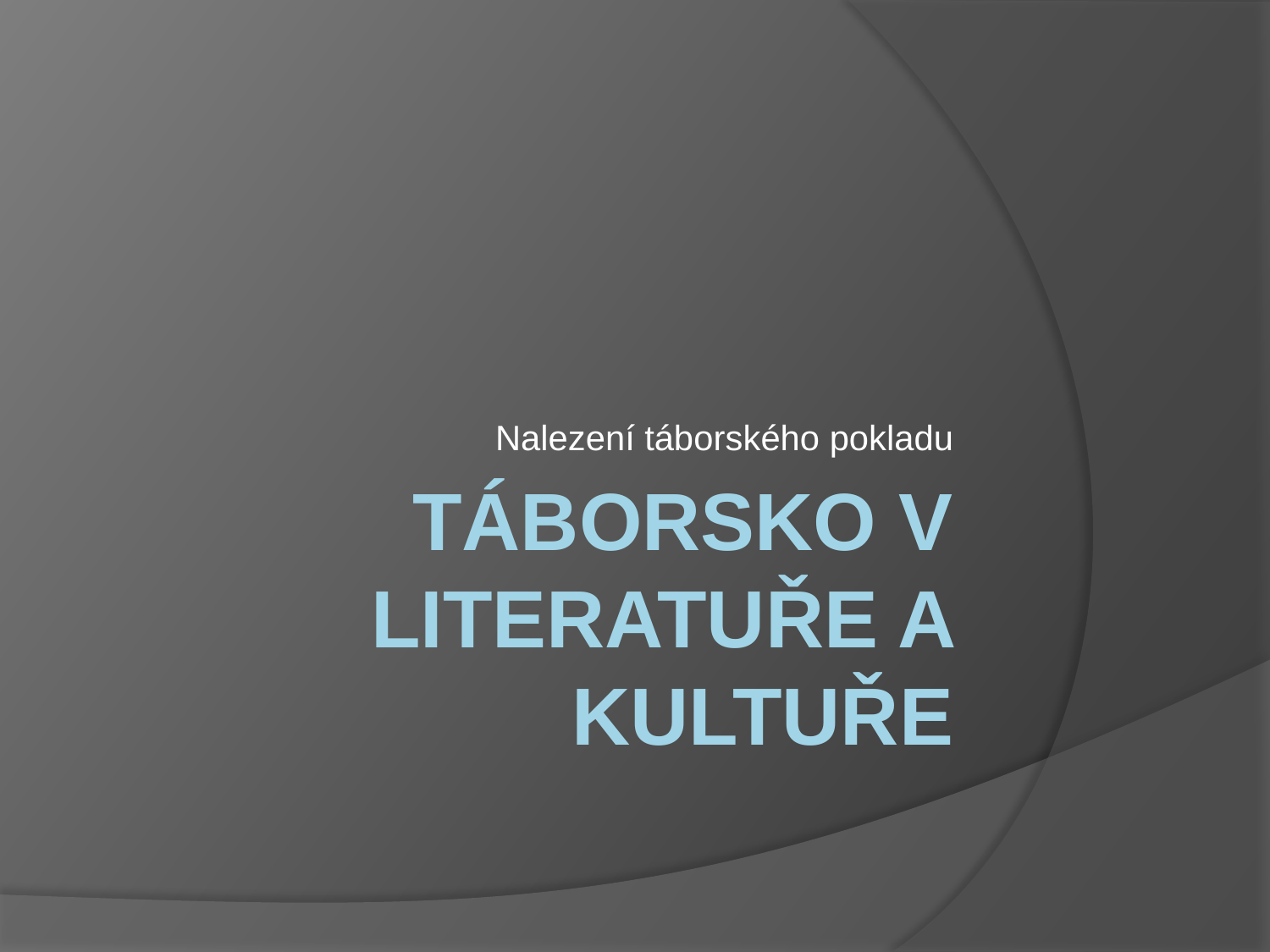

Nalezení táborského pokladu
# Táborsko v literatuře a kultuře